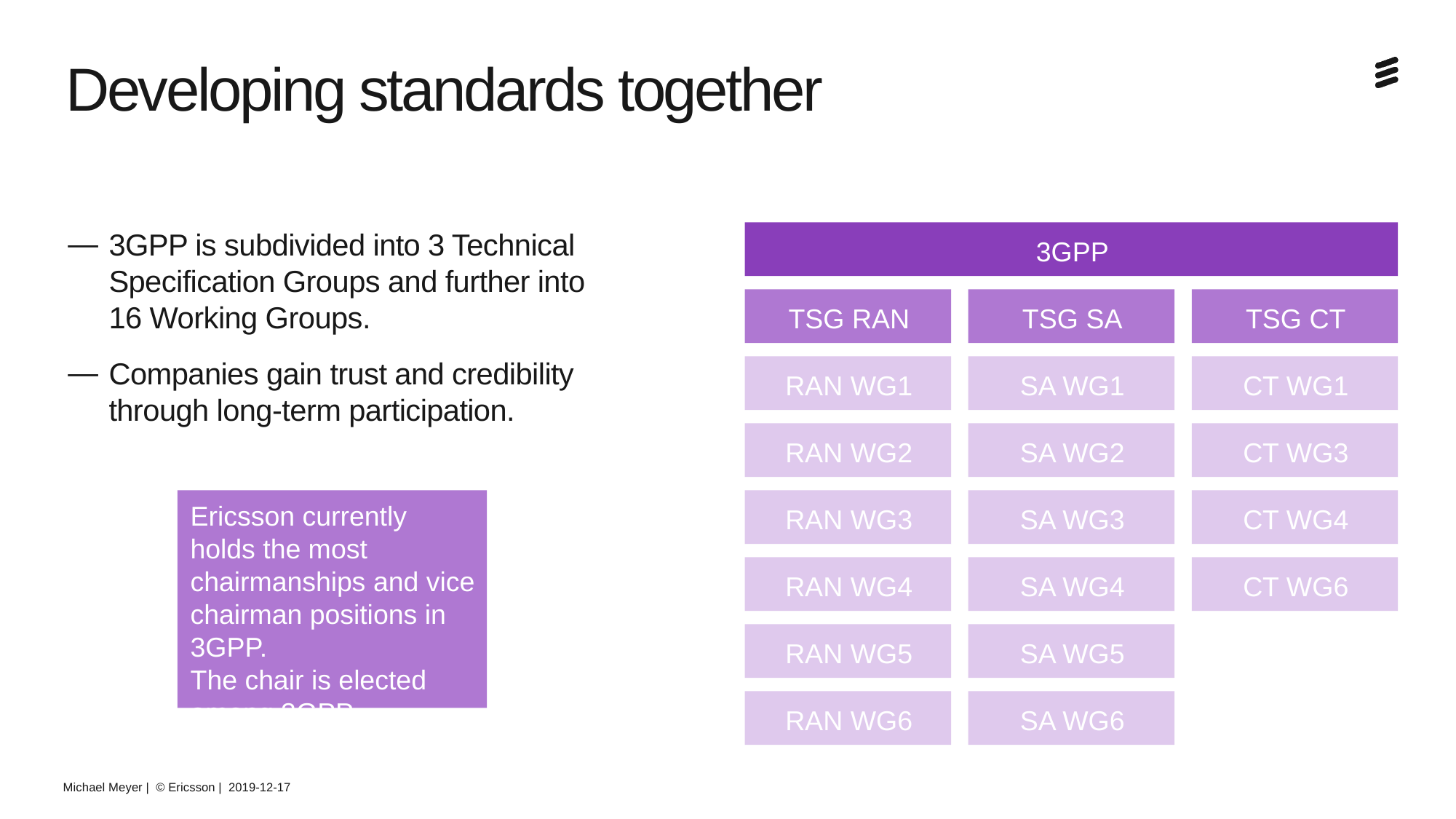

# Developing standards together
3GPP is subdivided into 3 Technical Specification Groups and further into
16 Working Groups.
Companies gain trust and credibility
through long-term participation.
3GPP
TSG CT
TSG RAN
TSG SA
CT WG1
RAN WG1
SA WG1
CT WG3
RAN WG2
SA WG2
Ericsson currently holds the most chairmanships and vice chairman positions in 3GPP.
The chair is elected among 3GPP members.
RAN WG3
SA WG3
CT WG4
RAN WG4
SA WG4
CT WG6
RAN WG5
SA WG5
RAN WG6
SA WG6
Michael Meyer |  © Ericsson |  2019-12-17